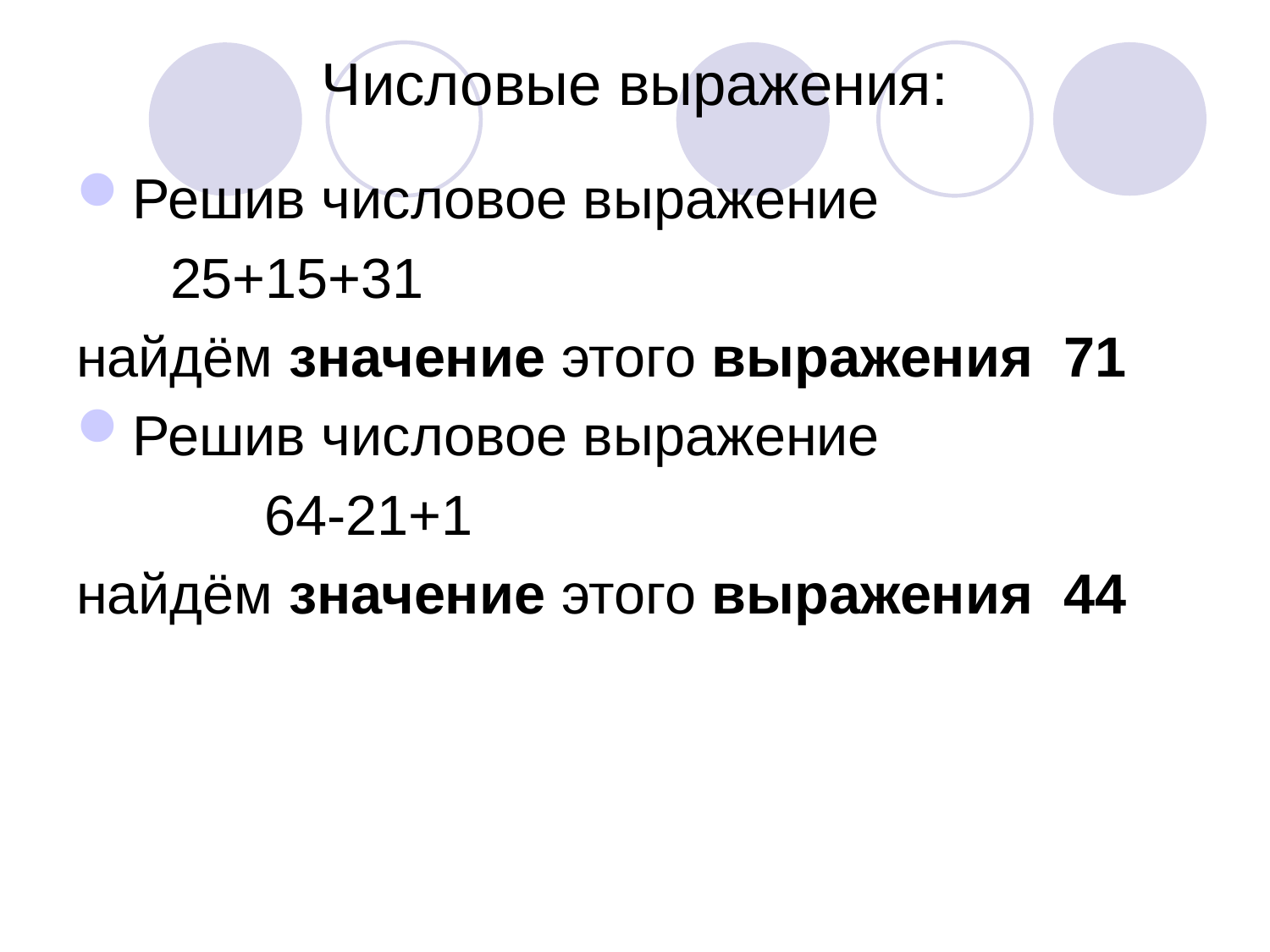

# Числовые выражения:
Решив числовое выражение
      25+15+31
найдём значение этого выражения  71
Решив числовое выражение
            64-21+1
найдём значение этого выражения  44